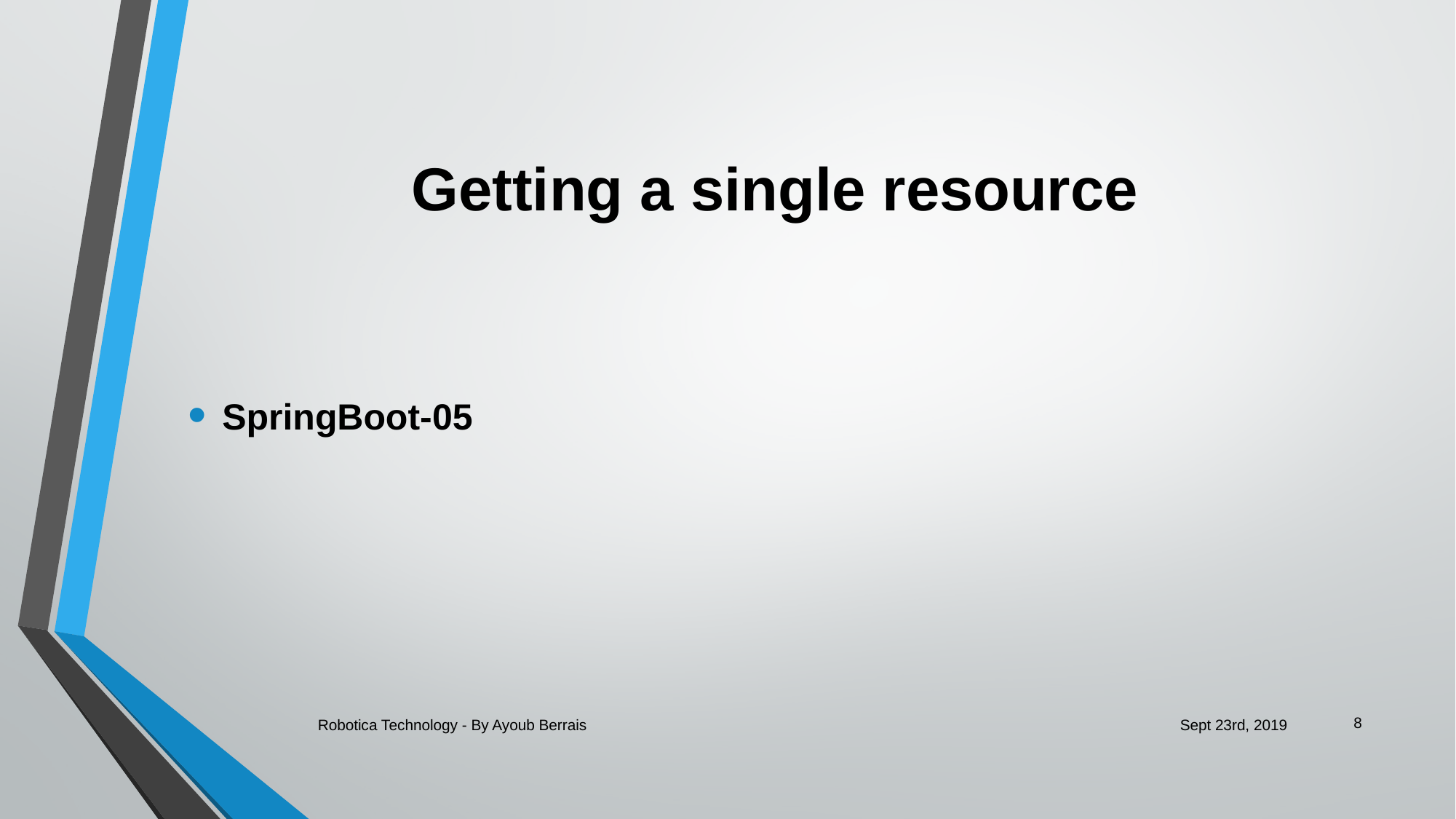

# Getting a single resource
SpringBoot-05

8
Robotica Technology - By Ayoub Berrais
Sept 23rd, 2019